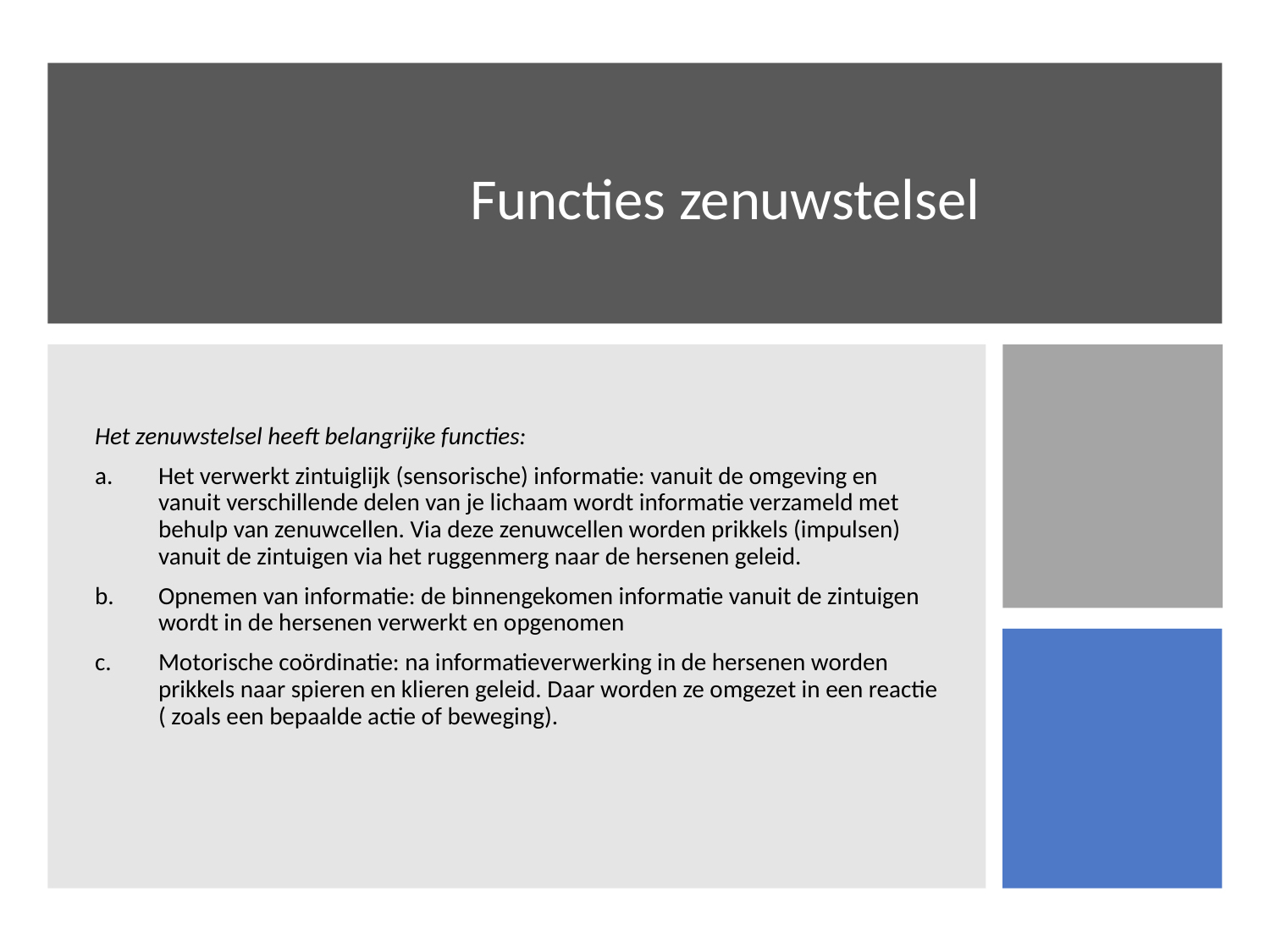

# Functies zenuwstelsel

Het zenuwstelsel heeft belangrijke functies:
Het verwerkt zintuiglijk (sensorische) informatie: vanuit de omgeving en vanuit verschillende delen van je lichaam wordt informatie verzameld met behulp van zenuwcellen. Via deze zenuwcellen worden prikkels (impulsen) vanuit de zintuigen via het ruggenmerg naar de hersenen geleid.
Opnemen van informatie: de binnengekomen informatie vanuit de zintuigen wordt in de hersenen verwerkt en opgenomen
Motorische coördinatie: na informatieverwerking in de hersenen worden prikkels naar spieren en klieren geleid. Daar worden ze omgezet in een reactie ( zoals een bepaalde actie of beweging).